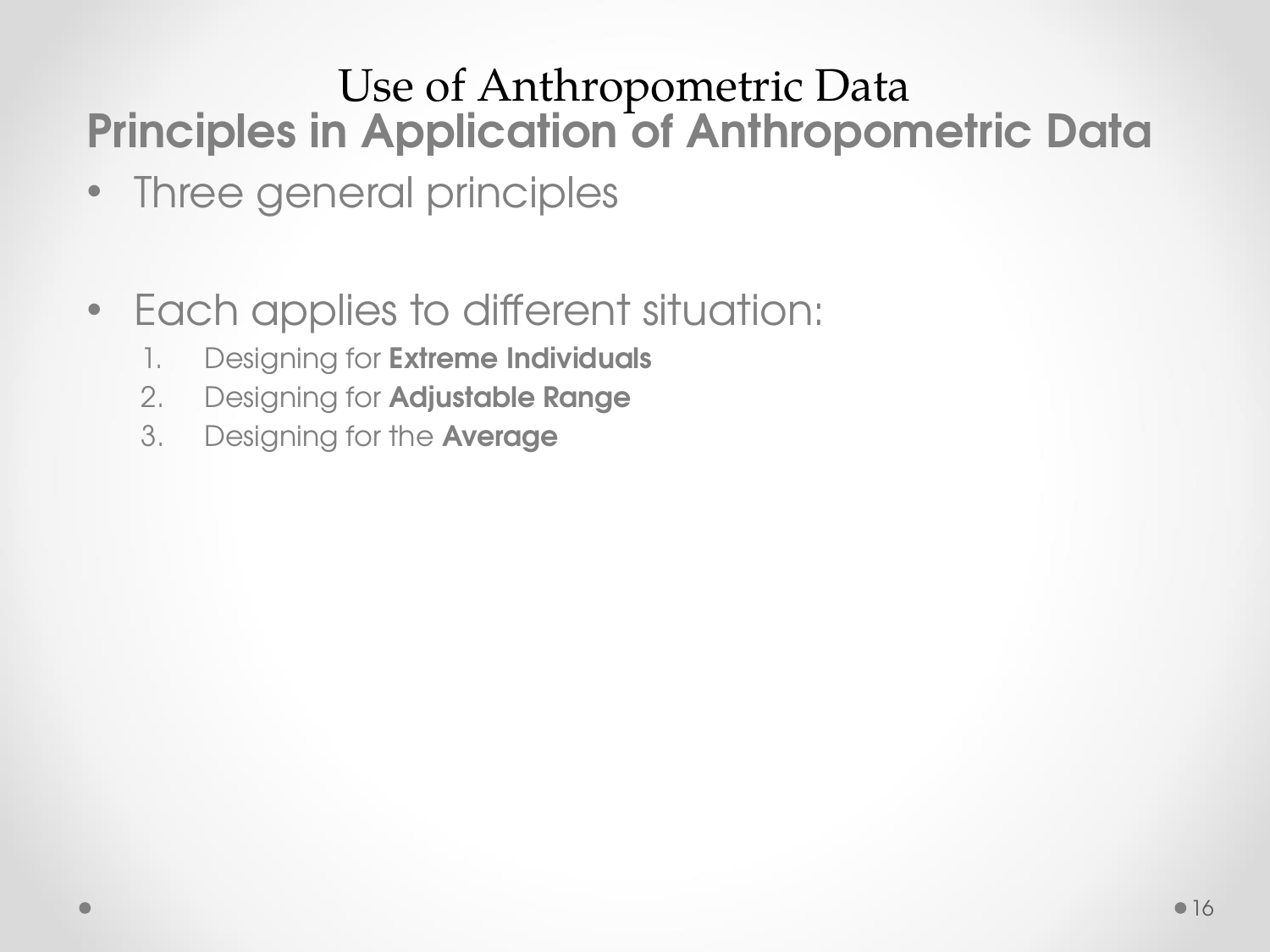

# Use of Anthropometric Data

Principles in Application of Anthropometric Data
Three general principles

Each applies to different situation:
Designing for Extreme Individuals
Designing for Adjustable Range
Designing for the Average

16